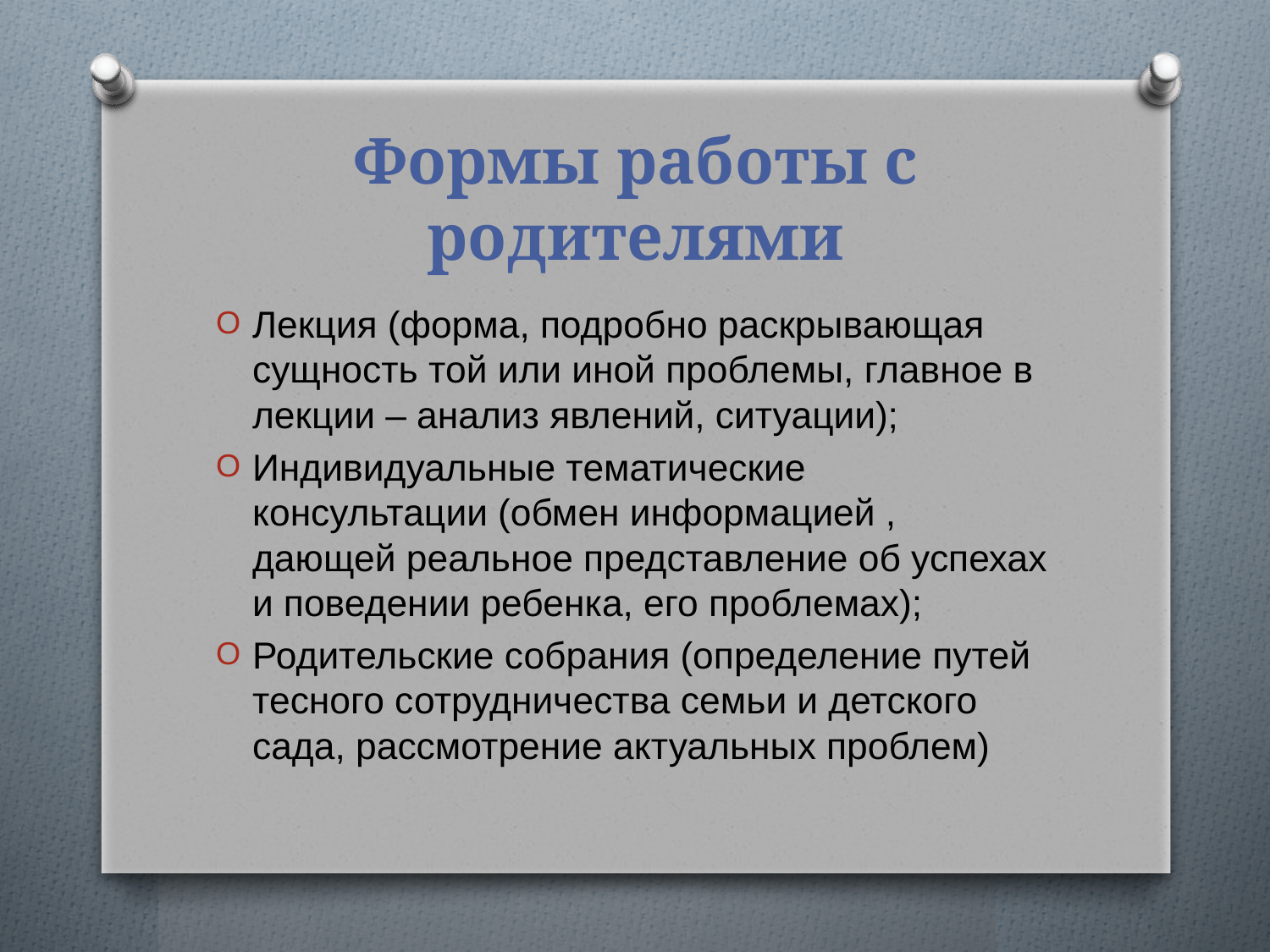

# Формы работы с родителями
Лекция (форма, подробно раскрывающая сущность той или иной проблемы, главное в лекции – анализ явлений, ситуации);
Индивидуальные тематические консультации (обмен информацией , дающей реальное представление об успехах и поведении ребенка, его проблемах);
Родительские собрания (определение путей тесного сотрудничества семьи и детского сада, рассмотрение актуальных проблем)